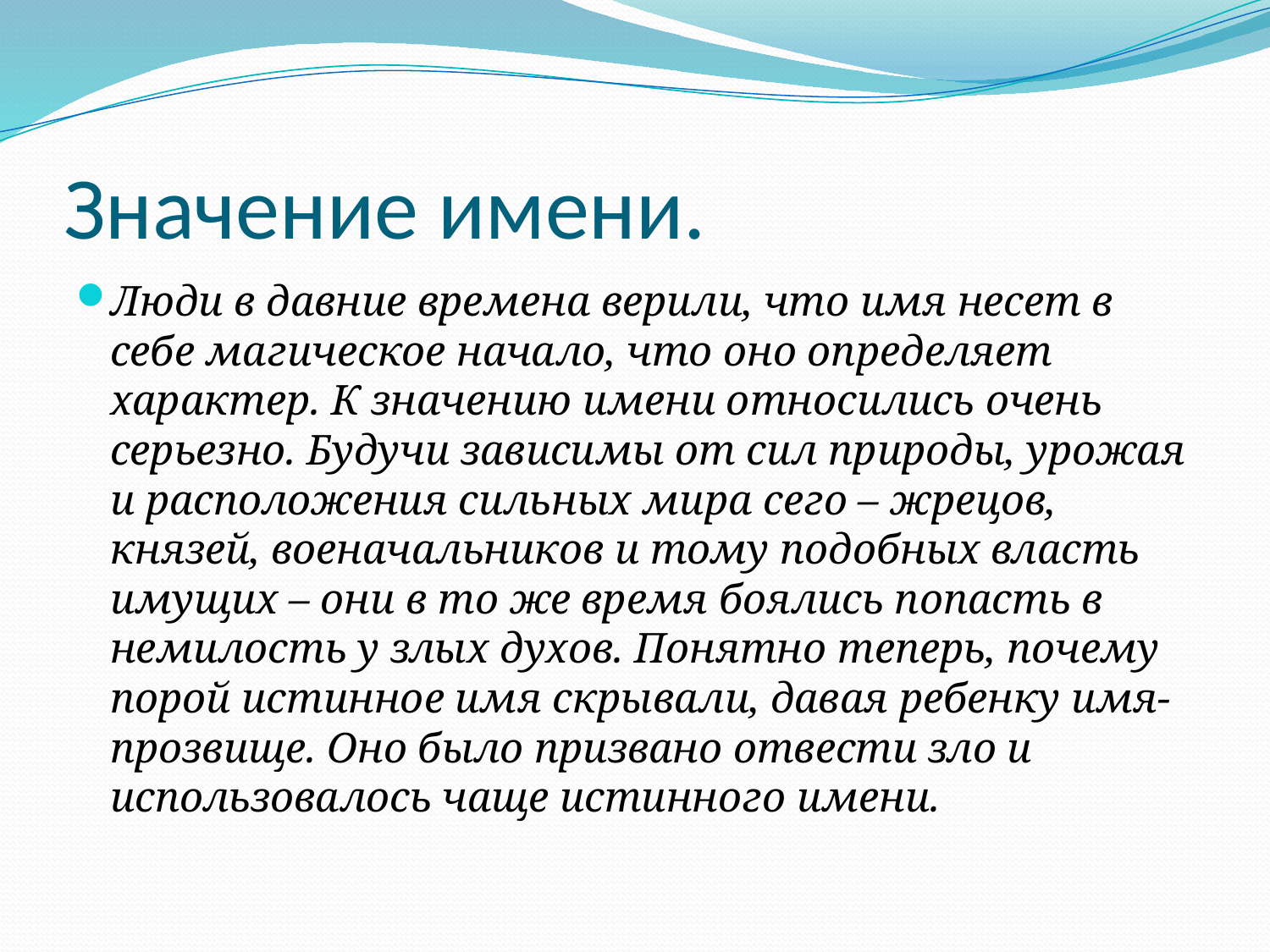

# Значение имени.
Люди в давние времена верили, что имя несет в себе магическое начало, что оно определяет характер. К значению имени относились очень серьезно. Будучи зависимы от сил природы, урожая и расположения сильных мира сего – жрецов, князей, военачальников и тому подобных власть имущих – они в то же время боялись попасть в немилость у злых духов. Понятно теперь, почему порой истинное имя скрывали, давая ребенку имя-прозвище. Оно было призвано отвести зло и использовалось чаще истинного имени.